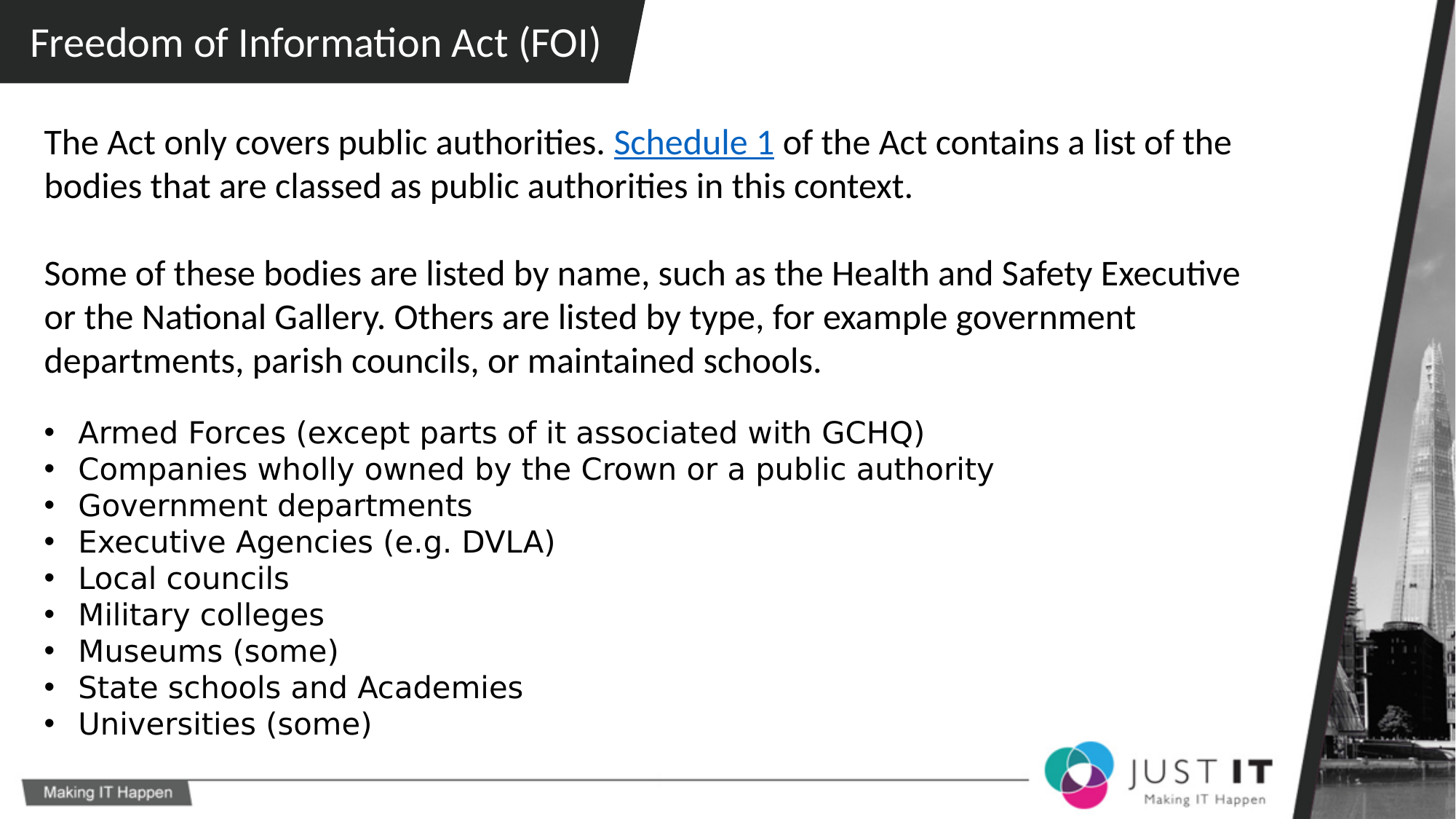

Freedom of Information Act (FOI)
The Act only covers public authorities. Schedule 1 of the Act contains a list of the bodies that are classed as public authorities in this context.

Some of these bodies are listed by name, such as the Health and Safety Executive or the National Gallery. Others are listed by type, for example government departments, parish councils, or maintained schools.

Armed Forces (except parts of it associated with GCHQ)
Companies wholly owned by the Crown or a public authority
Government departments
Executive Agencies (e.g. DVLA)
Local councils
Military colleges
Museums (some)
State schools and Academies
Universities (some)